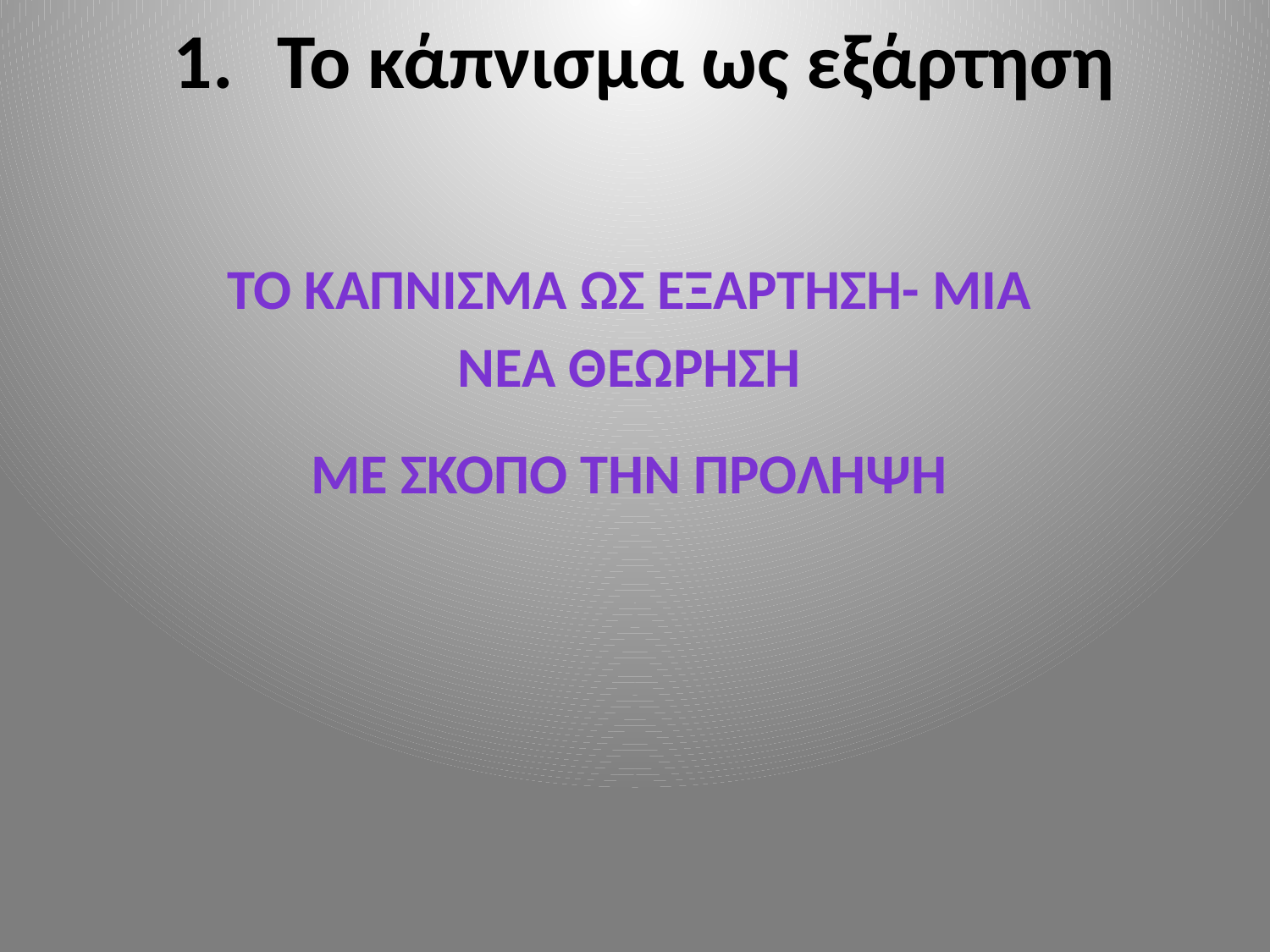

# Το κάπνισμα ως εξάρτηση
ΤΟ ΚΑΠΝΙΣΜΑ ΩΣ ΕΞΑΡΤΗΣΗ- ΜΙΑ ΝΕΑ ΘΕΩΡΗΣΗ
ΜΕ ΣΚΟΠΟ ΤΗΝ ΠΡΟΛΗΨΗ